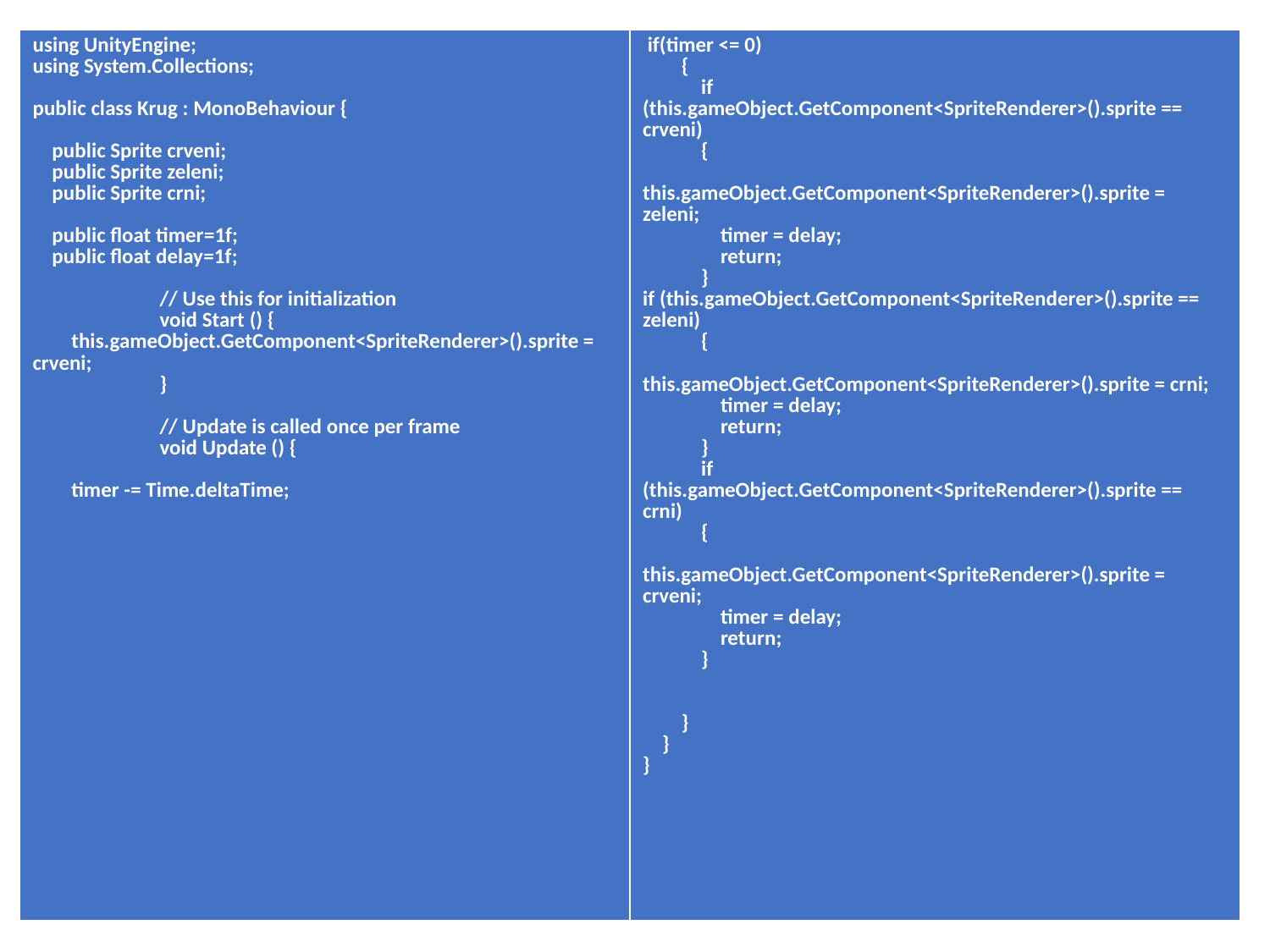

| using UnityEngine; using System.Collections; public class Krug : MonoBehaviour { public Sprite crveni; public Sprite zeleni; public Sprite crni; public float timer=1f; public float delay=1f; // Use this for initialization void Start () { this.gameObject.GetComponent<SpriteRenderer>().sprite = crveni; } // Update is called once per frame void Update () { timer -= Time.deltaTime; | if(timer <= 0) { if (this.gameObject.GetComponent<SpriteRenderer>().sprite == crveni) { this.gameObject.GetComponent<SpriteRenderer>().sprite = zeleni; timer = delay; return; } if (this.gameObject.GetComponent<SpriteRenderer>().sprite == zeleni) { this.gameObject.GetComponent<SpriteRenderer>().sprite = crni; timer = delay; return; } if (this.gameObject.GetComponent<SpriteRenderer>().sprite == crni) { this.gameObject.GetComponent<SpriteRenderer>().sprite = crveni; timer = delay; return; } } } } |
| --- | --- |